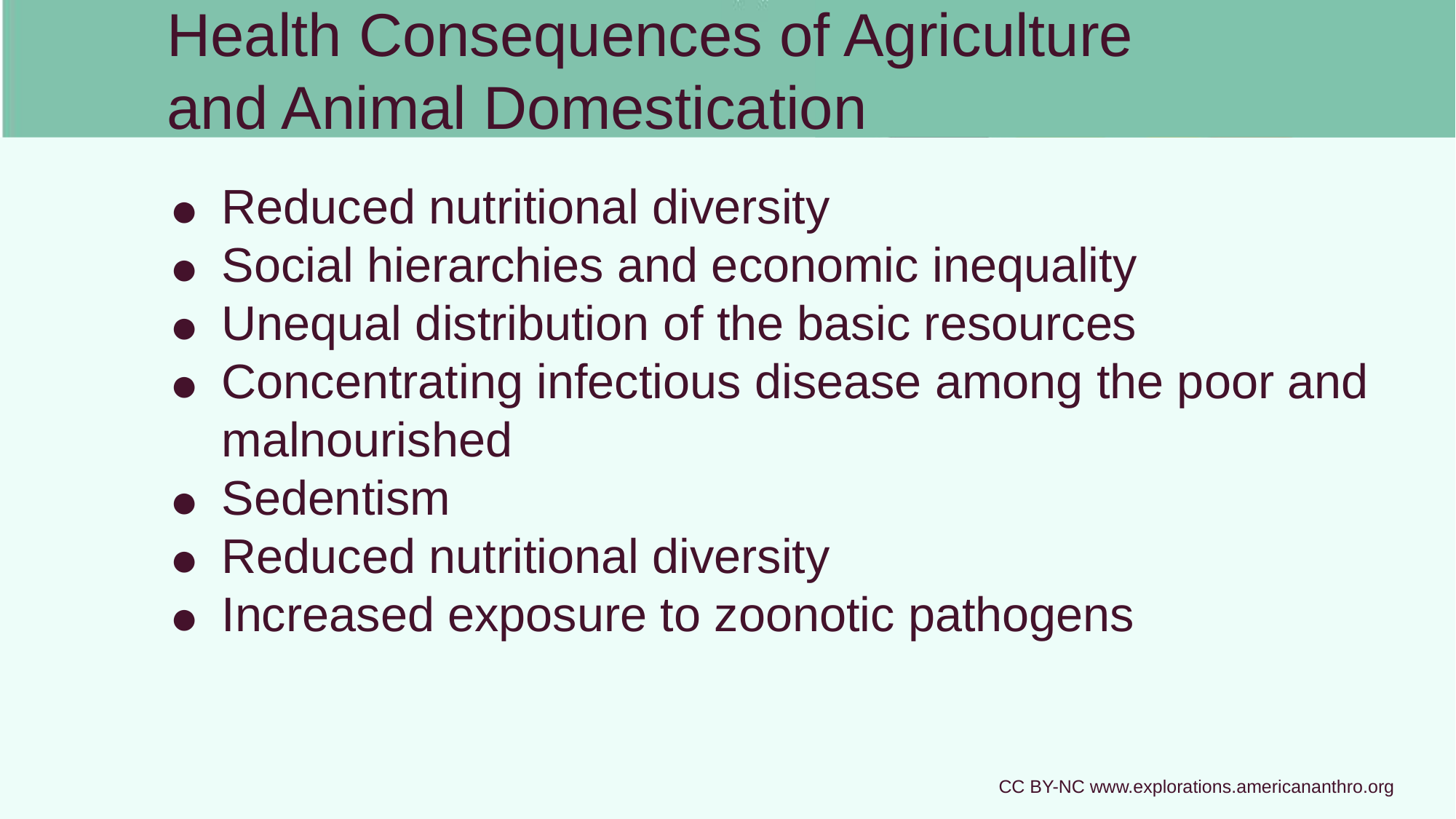

# Health Consequences of Agriculture and Animal Domestication
Reduced nutritional diversity
Social hierarchies and economic inequality
Unequal distribution of the basic resources
Concentrating infectious disease among the poor and malnourished
Sedentism
Reduced nutritional diversity
Increased exposure to zoonotic pathogens